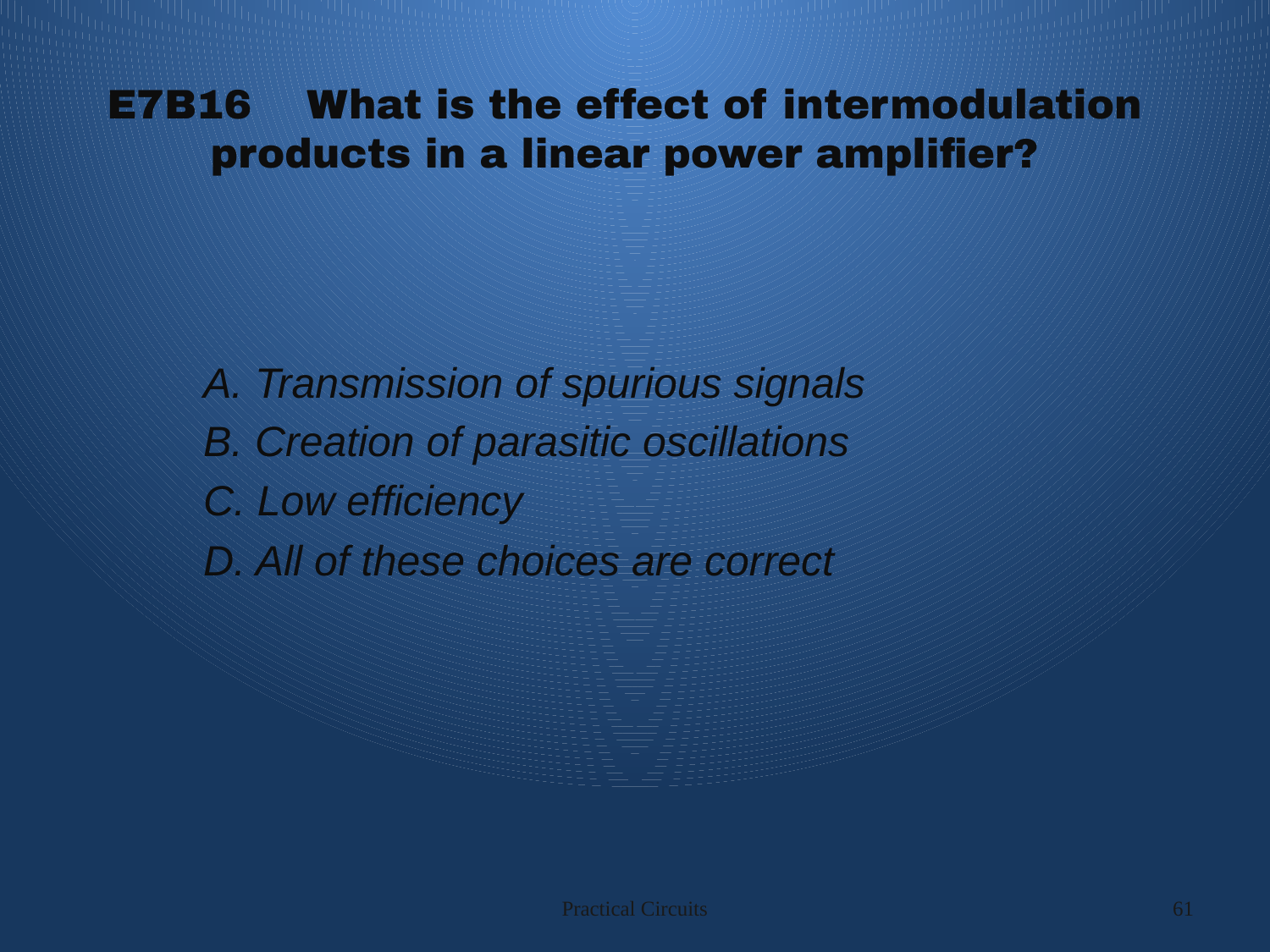

# E7B16    What is the effect of intermodulation products in a linear power amplifier?
A. Transmission of spurious signals
B. Creation of parasitic oscillations
C. Low efficiency
D. All of these choices are correct
Practical Circuits
61